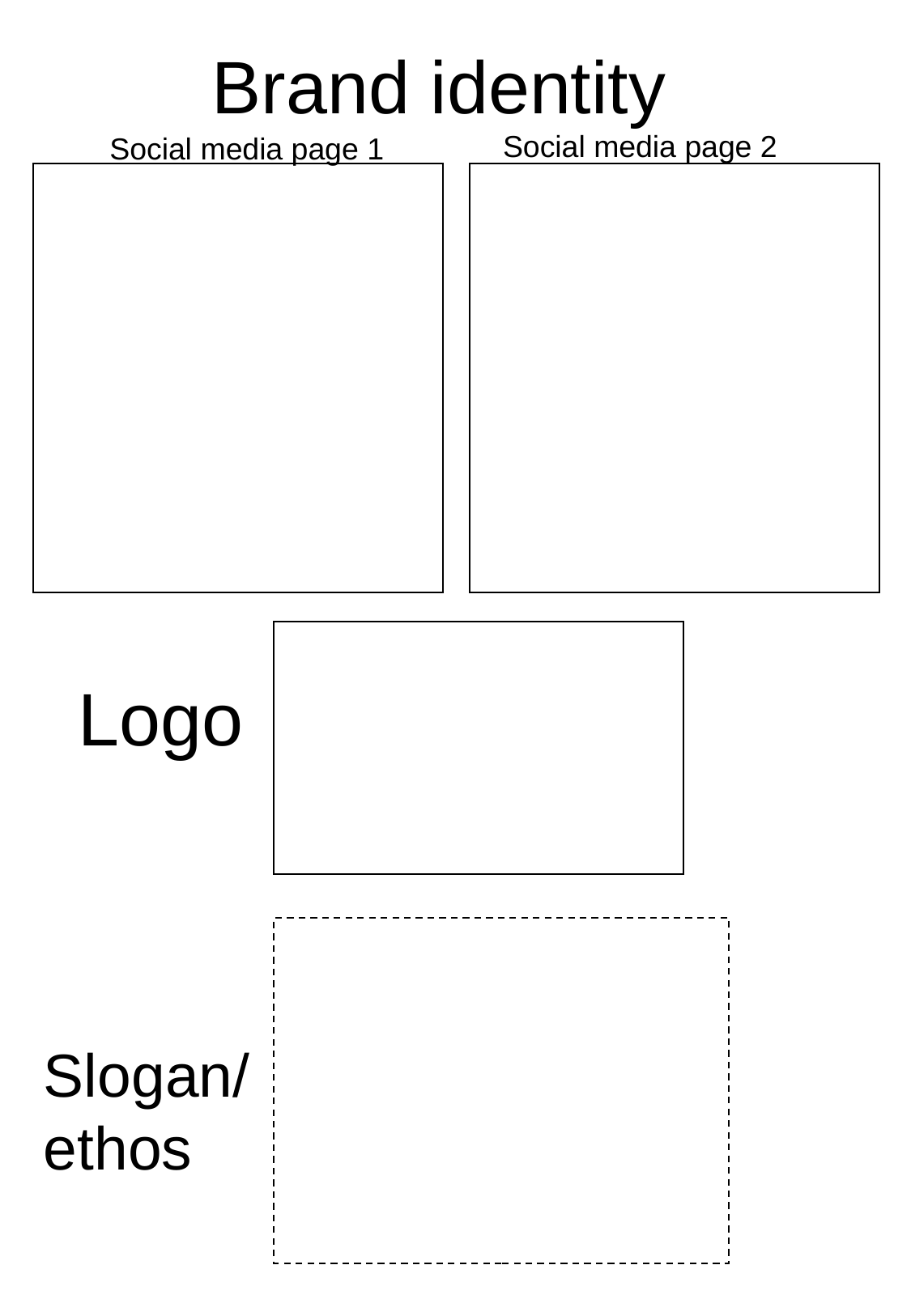

Brand identity
Social media page 2
Social media page 1

Logo

Slogan/ ethos